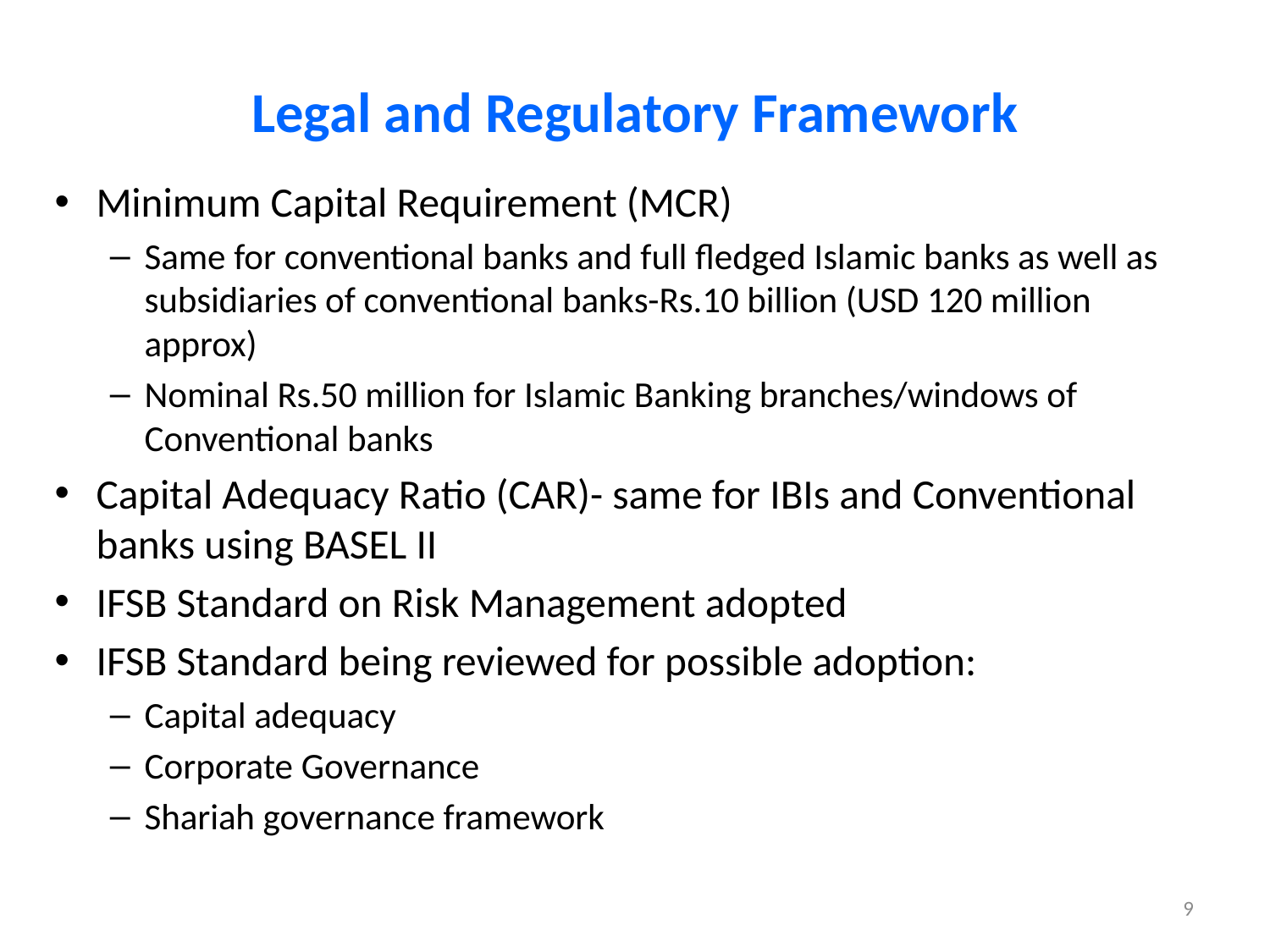

# Legal and Regulatory Framework
Minimum Capital Requirement (MCR)
Same for conventional banks and full fledged Islamic banks as well as subsidiaries of conventional banks-Rs.10 billion (USD 120 million approx)
Nominal Rs.50 million for Islamic Banking branches/windows of Conventional banks
Capital Adequacy Ratio (CAR)- same for IBIs and Conventional banks using BASEL II
IFSB Standard on Risk Management adopted
IFSB Standard being reviewed for possible adoption:
Capital adequacy
Corporate Governance
Shariah governance framework
9